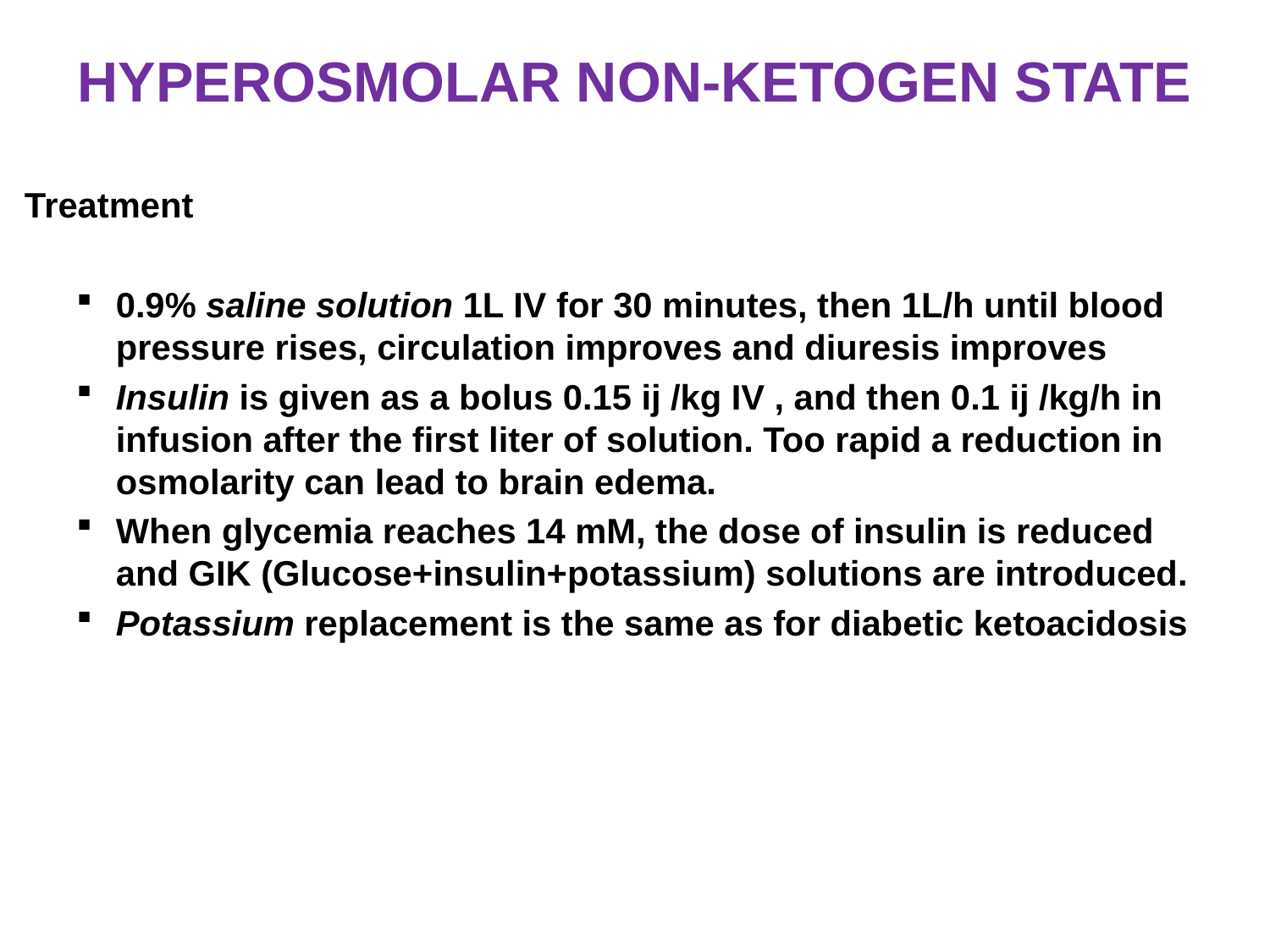

# HYPEROSMOLAR NON-KETOGEN STATE
 Treatment

0.9% saline solution 1L IV for 30 minutes, then 1L/h until blood pressure rises, circulation improves and diuresis improves
Insulin is given as a bolus 0.15 ij /kg IV , and then 0.1 ij /kg/h in infusion after the first liter of solution. Too rapid a reduction in osmolarity can lead to brain edema.
When glycemia reaches 14 mM, the dose of insulin is reduced and GIK (Glucose+insulin+potassium) solutions are introduced.
Potassium replacement is the same as for diabetic ketoacidosis